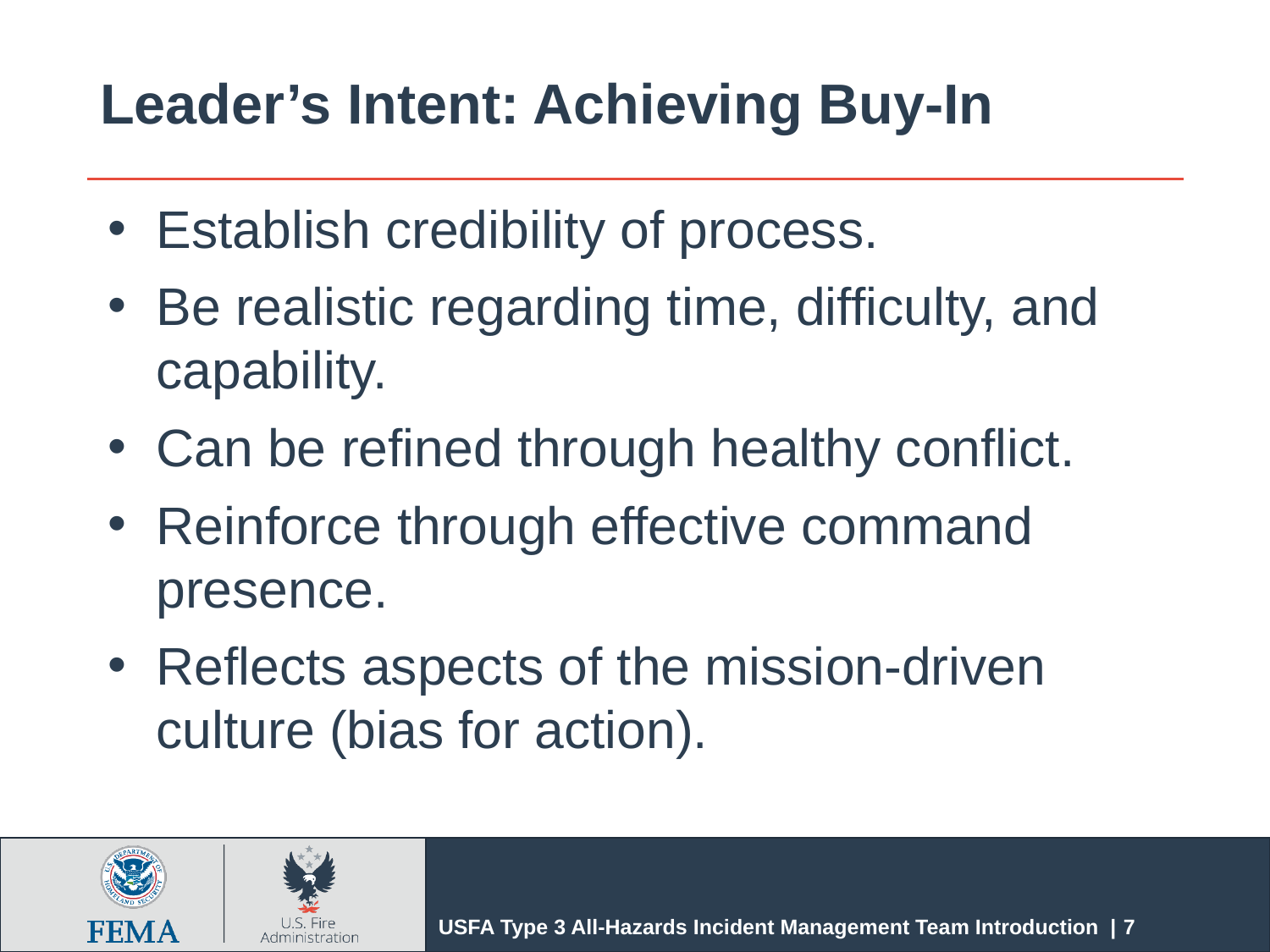

# Leader’s Intent: Achieving Buy-In
Establish credibility of process.
Be realistic regarding time, difficulty, and capability.
Can be refined through healthy conflict.
Reinforce through effective command presence.
Reflects aspects of the mission-driven culture (bias for action).
USFA Type 3 All-Hazards Incident Management Team Introduction  | 7